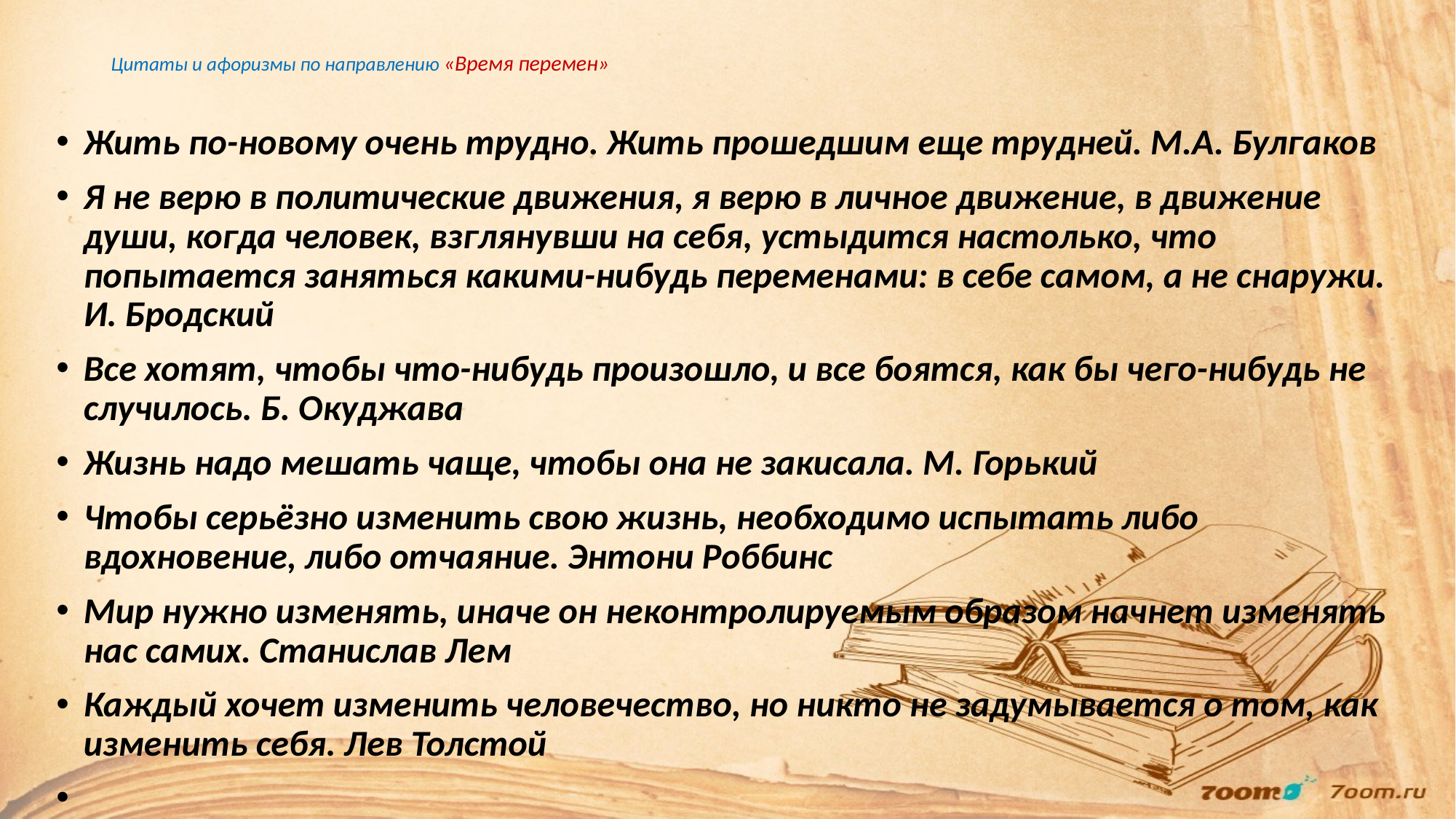

# Цитаты и афоризмы по направлению «Время перемен»
Жить по-новому очень трудно. Жить прошедшим еще трудней. М.А. Булгаков
Я не верю в политические движения, я верю в личное движение, в движение души, когда человек, взглянувши на себя, устыдится настолько, что попытается заняться какими-нибудь переменами: в себе самом, а не снаружи. И. Бродский
Все хотят, чтобы что-нибудь произошло, и все боятся, как бы чего-нибудь не случилось. Б. Окуджава
Жизнь надо мешать чаще, чтобы она не закисала. М. Горький
Чтобы серьёзно изменить свою жизнь, необходимо испытать либо вдохновение, либо отчаяние. Энтони Роббинс
Мир нужно изменять, иначе он неконтролируемым образом начнет изменять нас самих. Станислав Лем
Каждый хочет изменить человечество, но никто не задумывается о том, как изменить себя. Лев Толстой